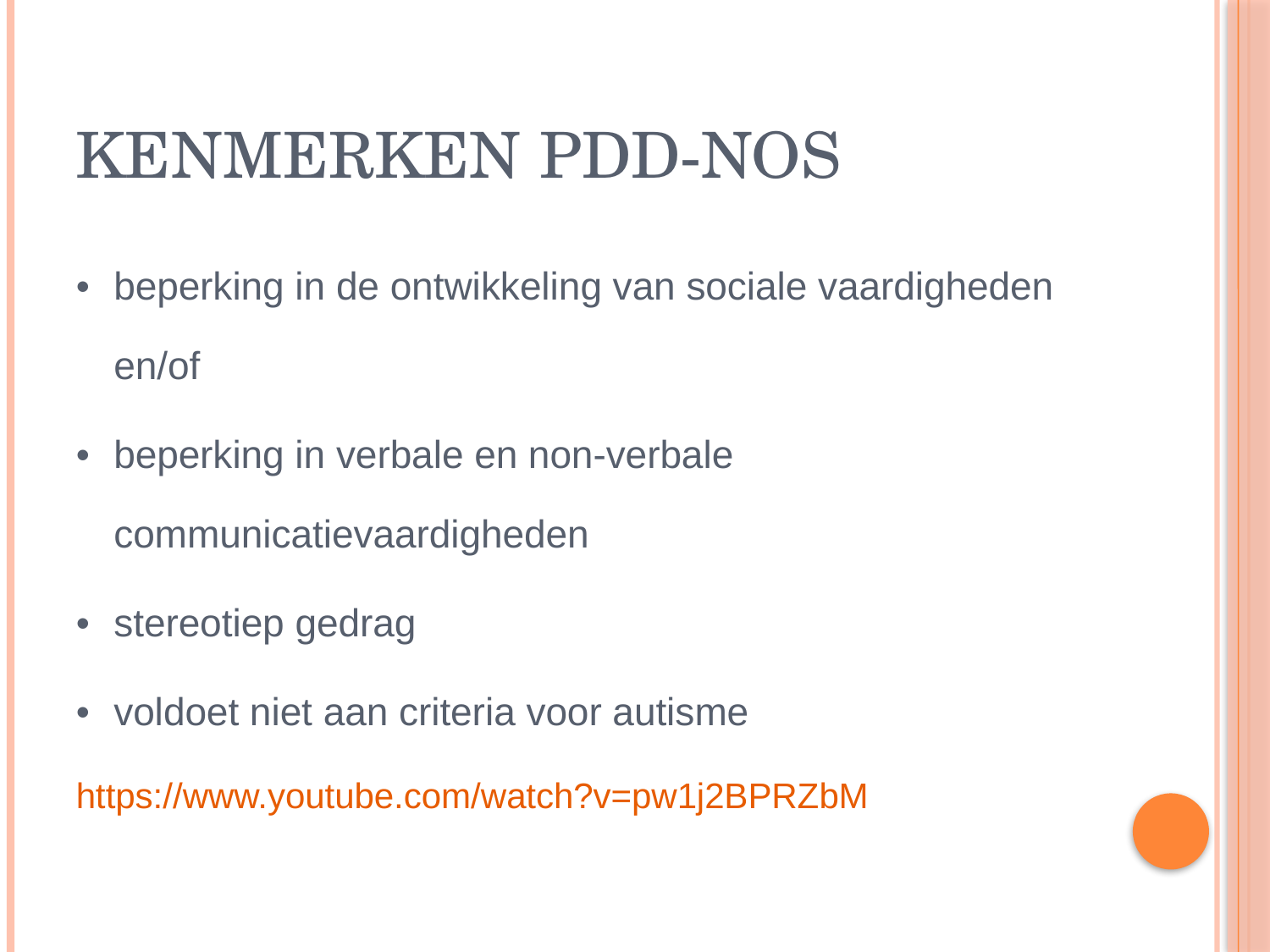

# Kenmerken PDD-NOS
•	beperking in de ontwikkeling van sociale vaardigheden en/of
•	beperking in verbale en non-verbale communicatievaardigheden
•	stereotiep gedrag
•	voldoet niet aan criteria voor autisme
https://www.youtube.com/watch?v=pw1j2BPRZbM